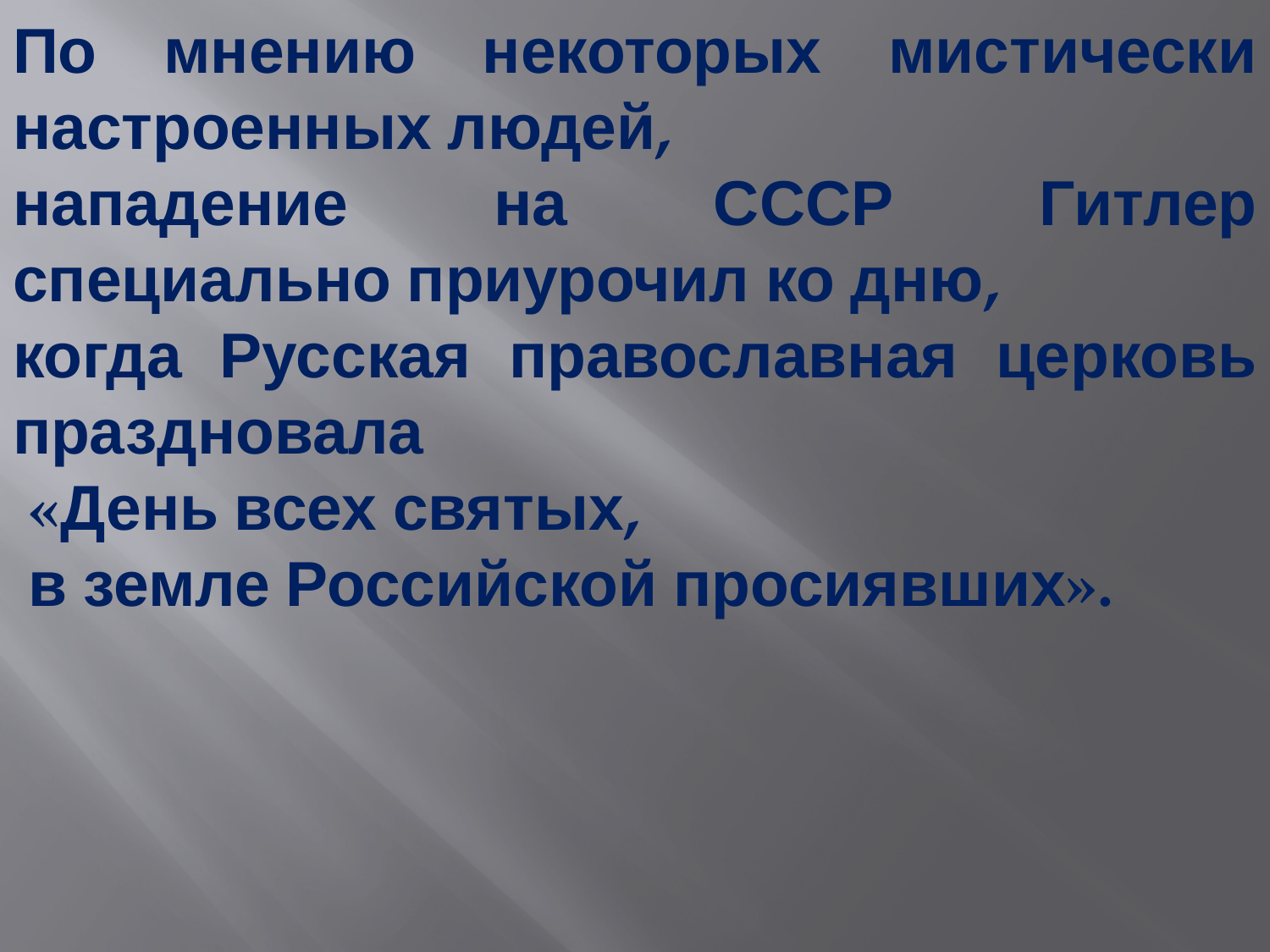

По мнению некоторых мистически настроенных людей,
нападение на СССР Гитлер специально приурочил ко дню,
когда Русская православная церковь праздновала
 «День всех святых,
 в земле Российской просиявших».